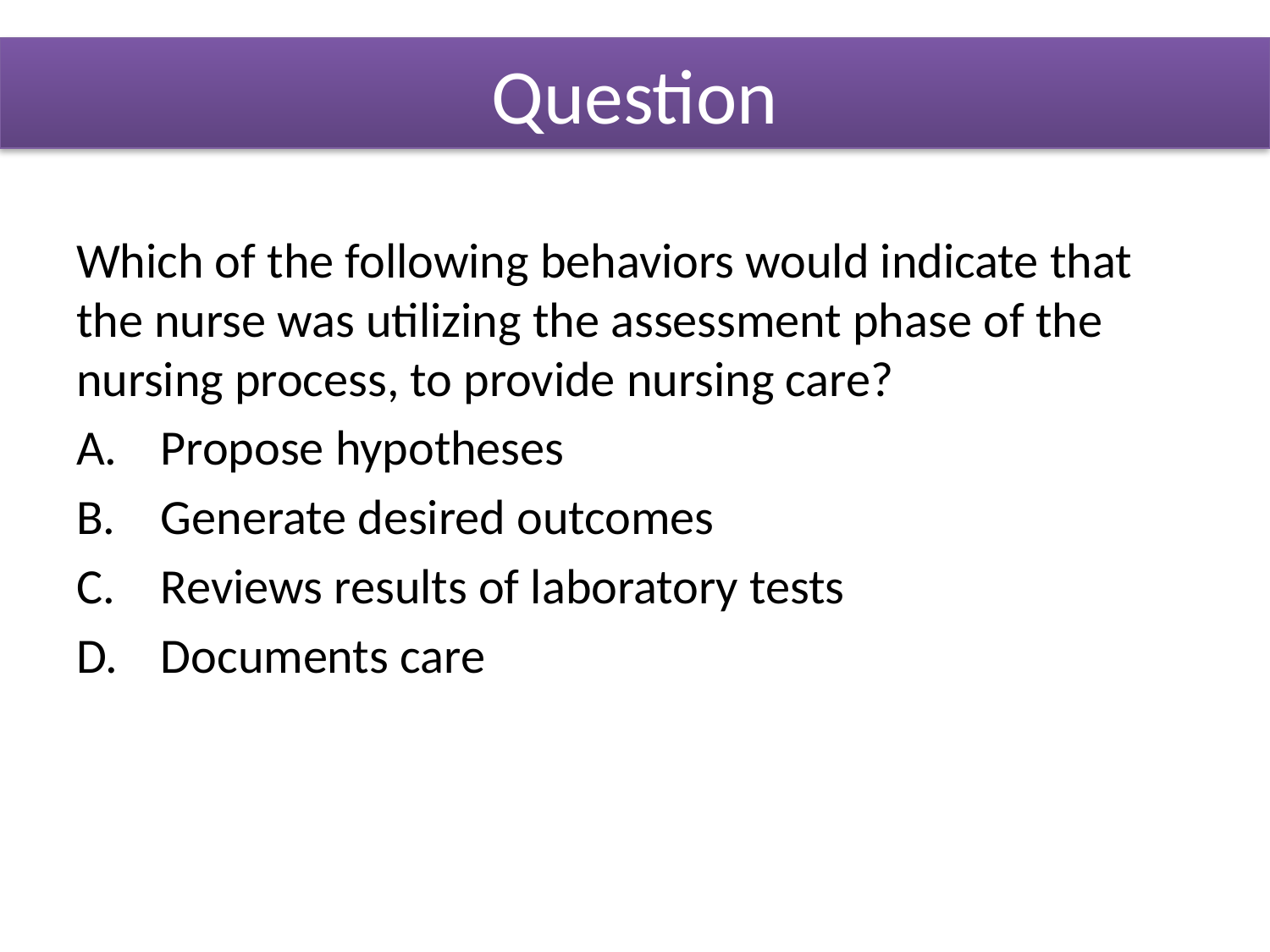

Which of the following behaviors would indicate that the nurse was utilizing the assessment phase of the nursing process, to provide nursing care?
Propose hypotheses
Generate desired outcomes
Reviews results of laboratory tests
Documents care
Question